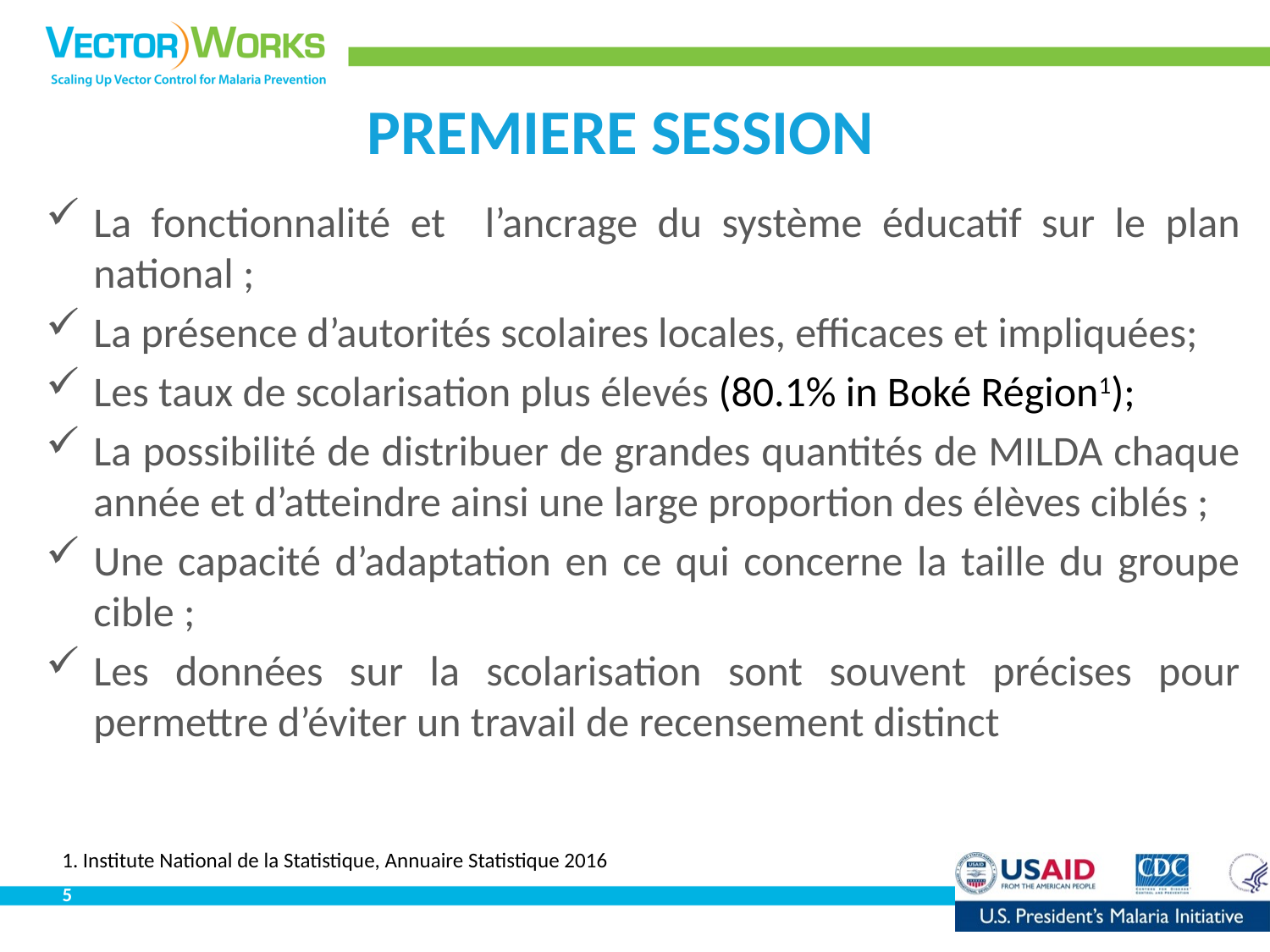

# PREMIERE SESSION
La fonctionnalité et  l’ancrage du système éducatif sur le plan national ;
La présence d’autorités scolaires locales, efficaces et impliquées;
Les taux de scolarisation plus élevés (80.1% in Boké Région1);
La possibilité de distribuer de grandes quantités de MILDA chaque année et d’atteindre ainsi une large proportion des élèves ciblés ;
Une capacité d’adaptation en ce qui concerne la taille du groupe cible ;
Les données sur la scolarisation sont souvent précises pour permettre d’éviter un travail de recensement distinct

1. Institute National de la Statistique, Annuaire Statistique 2016
5